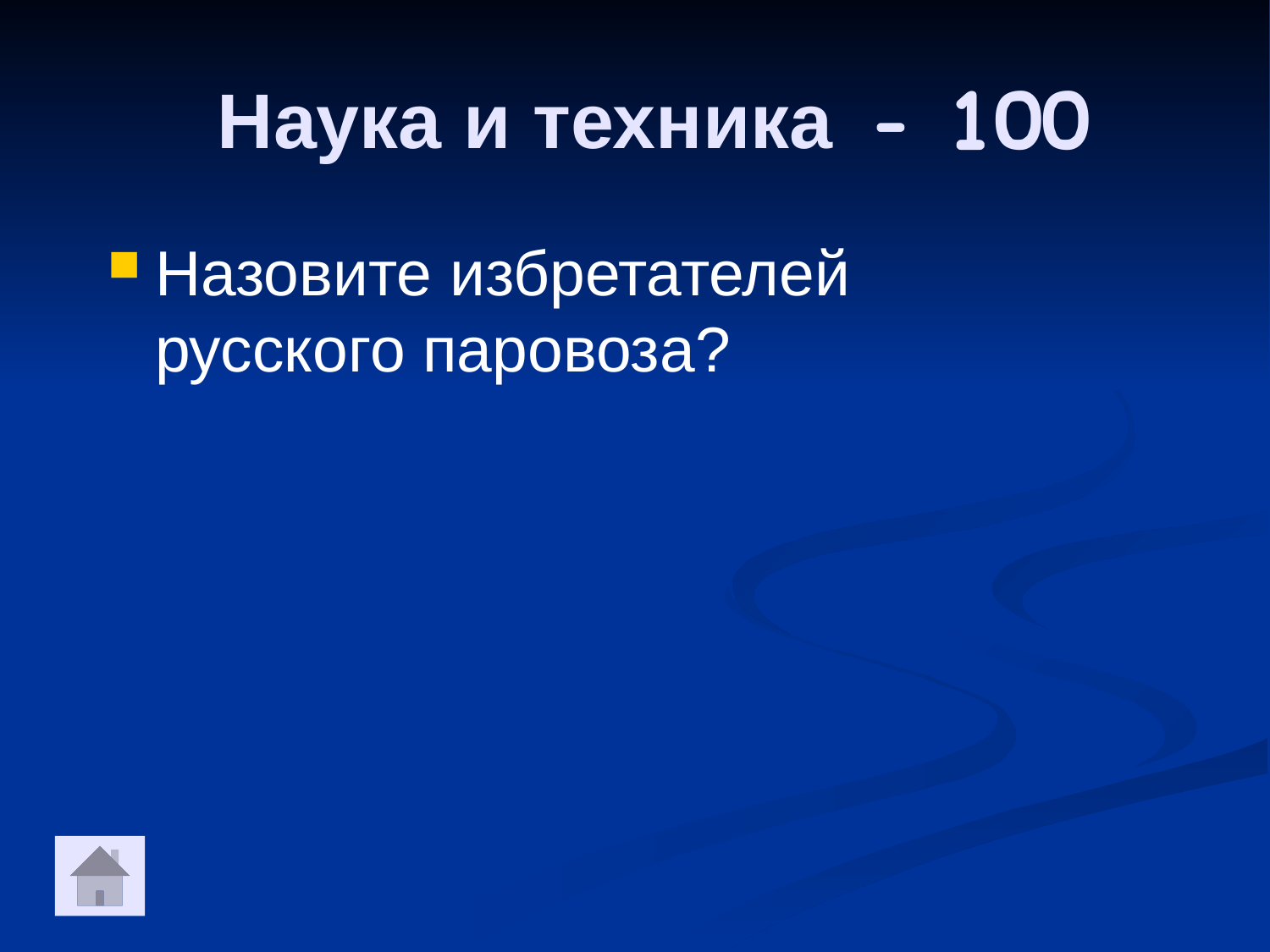

Наука и техника - 100
Назовите избретателей русского паровоза?